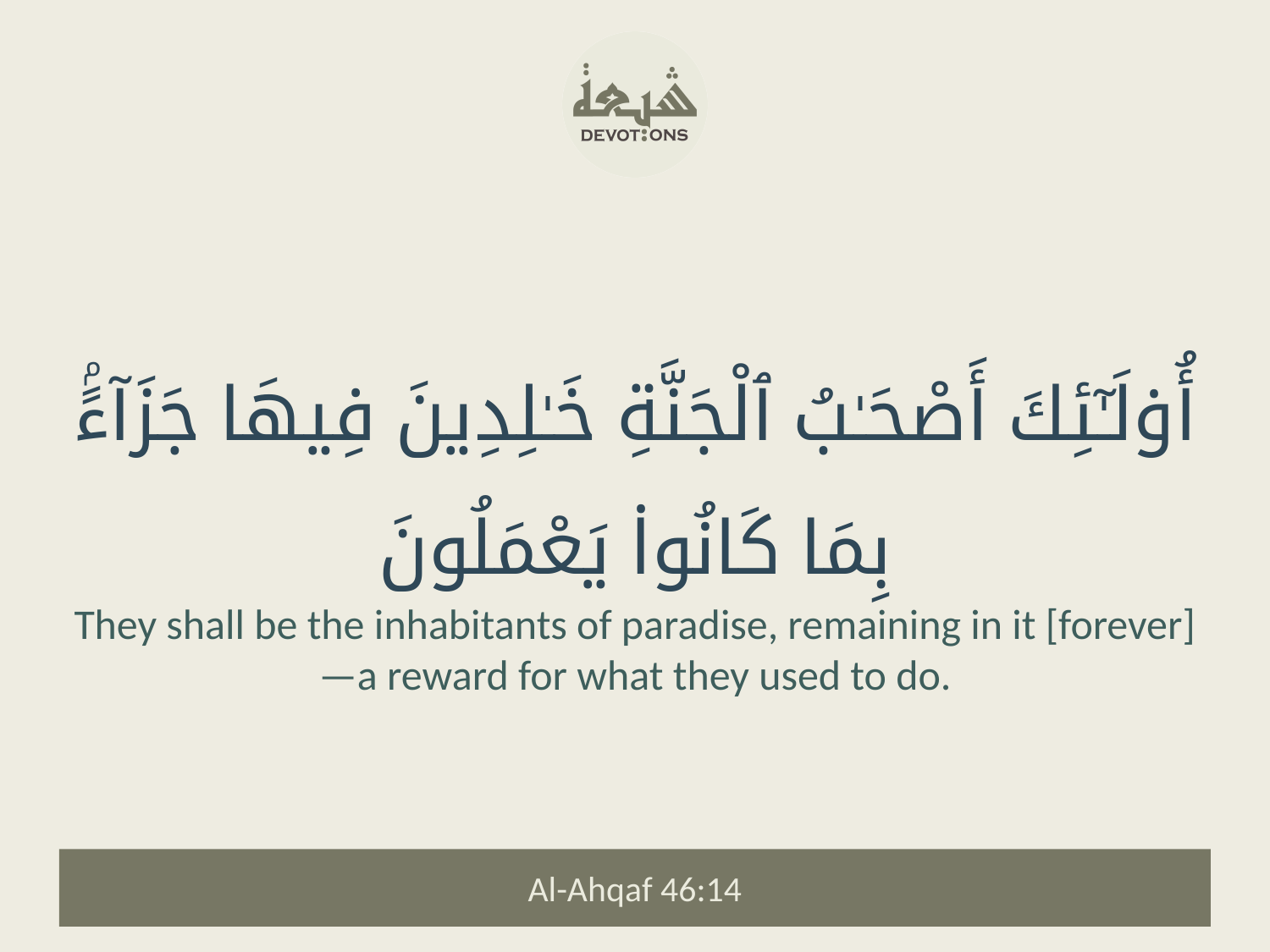

أُو۟لَـٰٓئِكَ أَصْحَـٰبُ ٱلْجَنَّةِ خَـٰلِدِينَ فِيهَا جَزَآءًۢ بِمَا كَانُوا۟ يَعْمَلُونَ
They shall be the inhabitants of paradise, remaining in it [forever]—a reward for what they used to do.
Al-Ahqaf 46:14